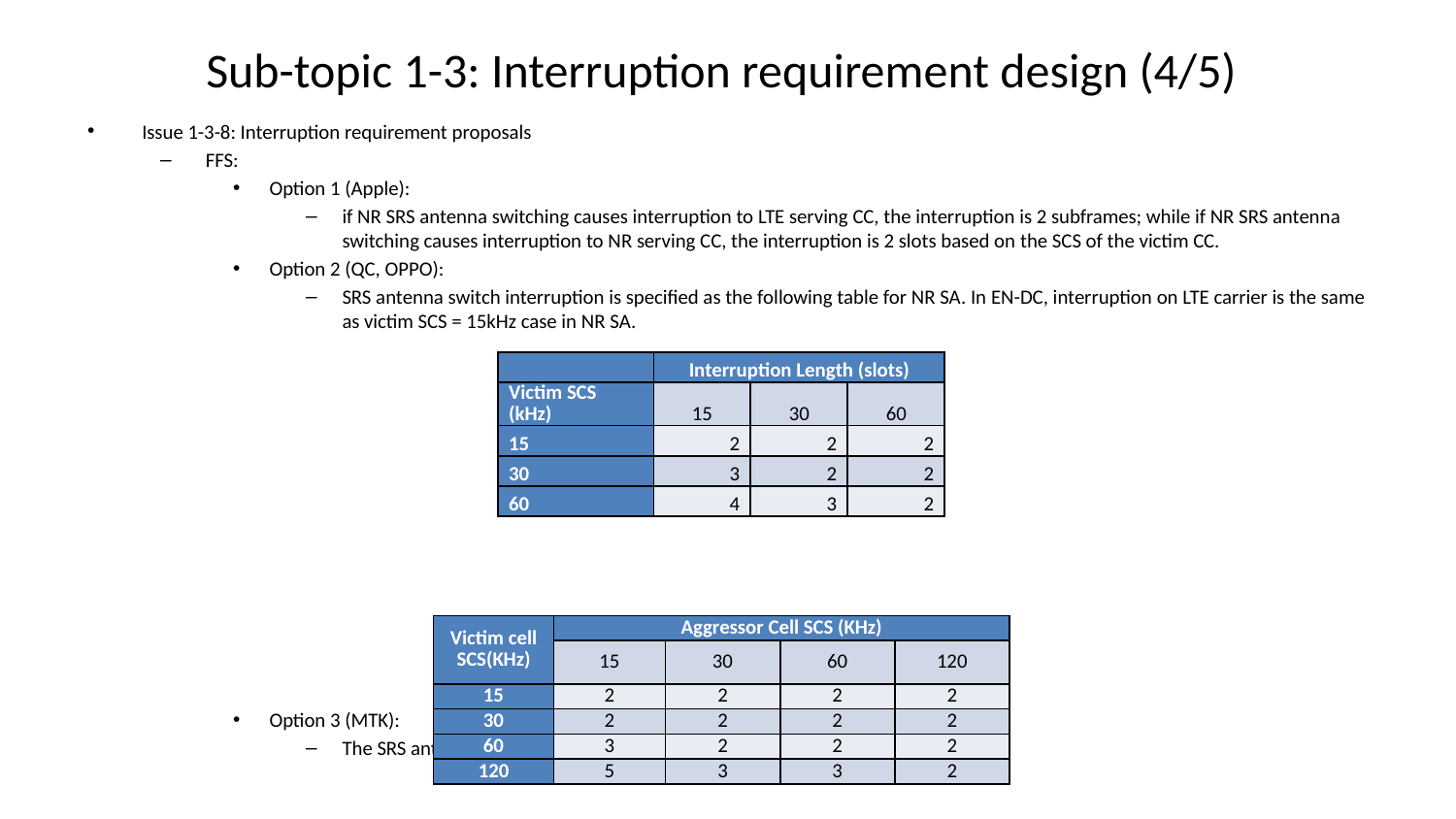

# Sub-topic 1-3: Interruption requirement design (4/5)
Issue 1-3-8: Interruption requirement proposals
FFS:
Option 1 (Apple):
if NR SRS antenna switching causes interruption to LTE serving CC, the interruption is 2 subframes; while if NR SRS antenna switching causes interruption to NR serving CC, the interruption is 2 slots based on the SCS of the victim CC.
Option 2 (QC, OPPO):
SRS antenna switch interruption is specified as the following table for NR SA. In EN-DC, interruption on LTE carrier is the same as victim SCS = 15kHz case in NR SA.

Option 3 (MTK):
The SRS antenna switching interruption requirement is shown as follow.

|  | Interruption Length (slots) |  |  |
| --- | --- | --- | --- |
| Victim SCS (kHz) | 15 | 30 | 60 |
| 15 | 2 | 2 | 2 |
| 30 | 3 | 2 | 2 |
| 60 | 4 | 3 | 2 |
| Victim cell SCS(KHz) | Aggressor Cell SCS (KHz) |  |  |  |
| --- | --- | --- | --- | --- |
|  | 15 | 30 | 60 | 120 |
| 15 | 2 | 2 | 2 | 2 |
| 30 | 2 | 2 | 2 | 2 |
| 60 | 3 | 2 | 2 | 2 |
| 120 | 5 | 3 | 3 | 2 |